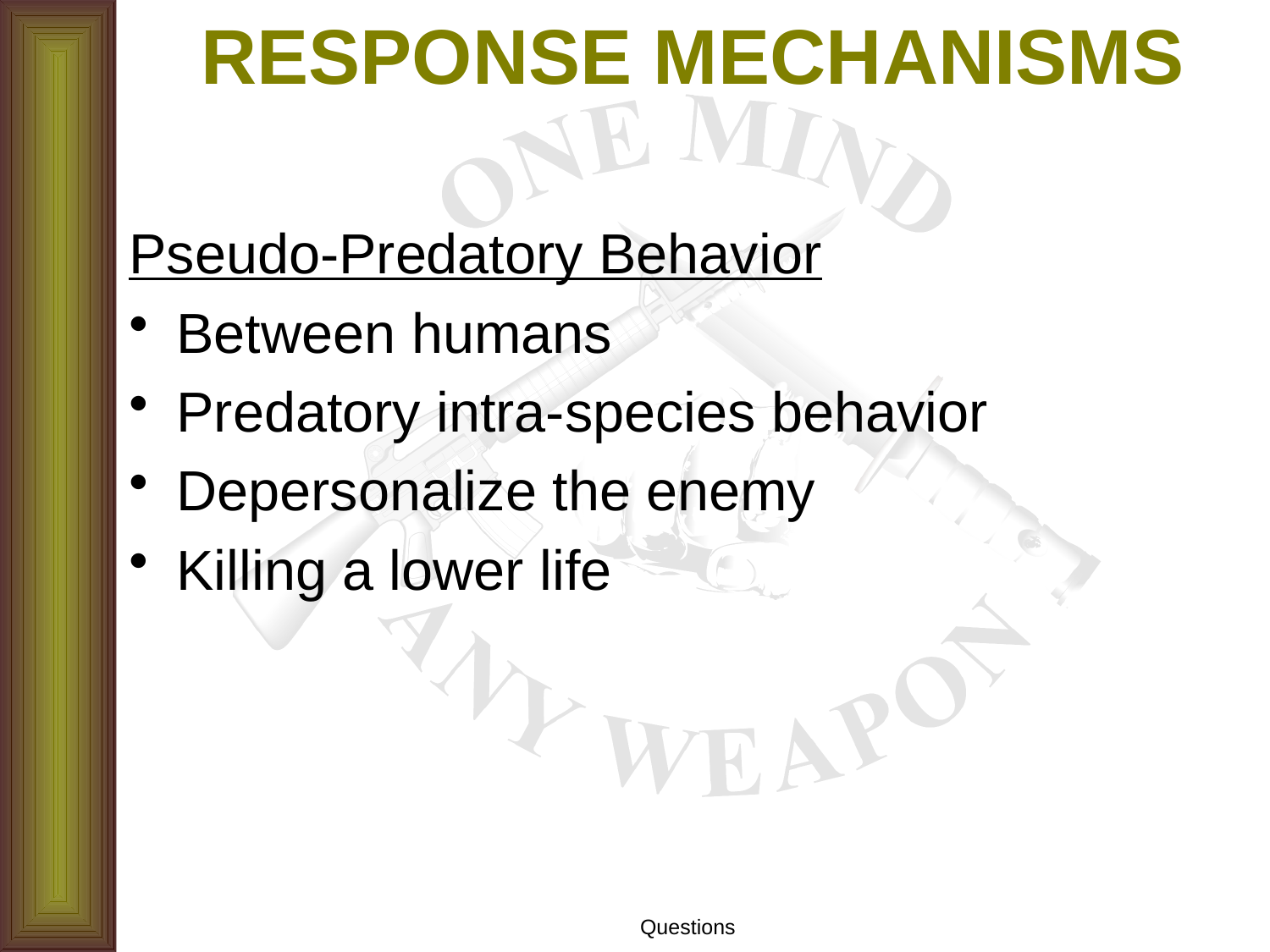

# RESPONSE MECHANISMS
Pseudo-Predatory Behavior
Between humans
Predatory intra-species behavior
Depersonalize the enemy
Killing a lower life
Questions